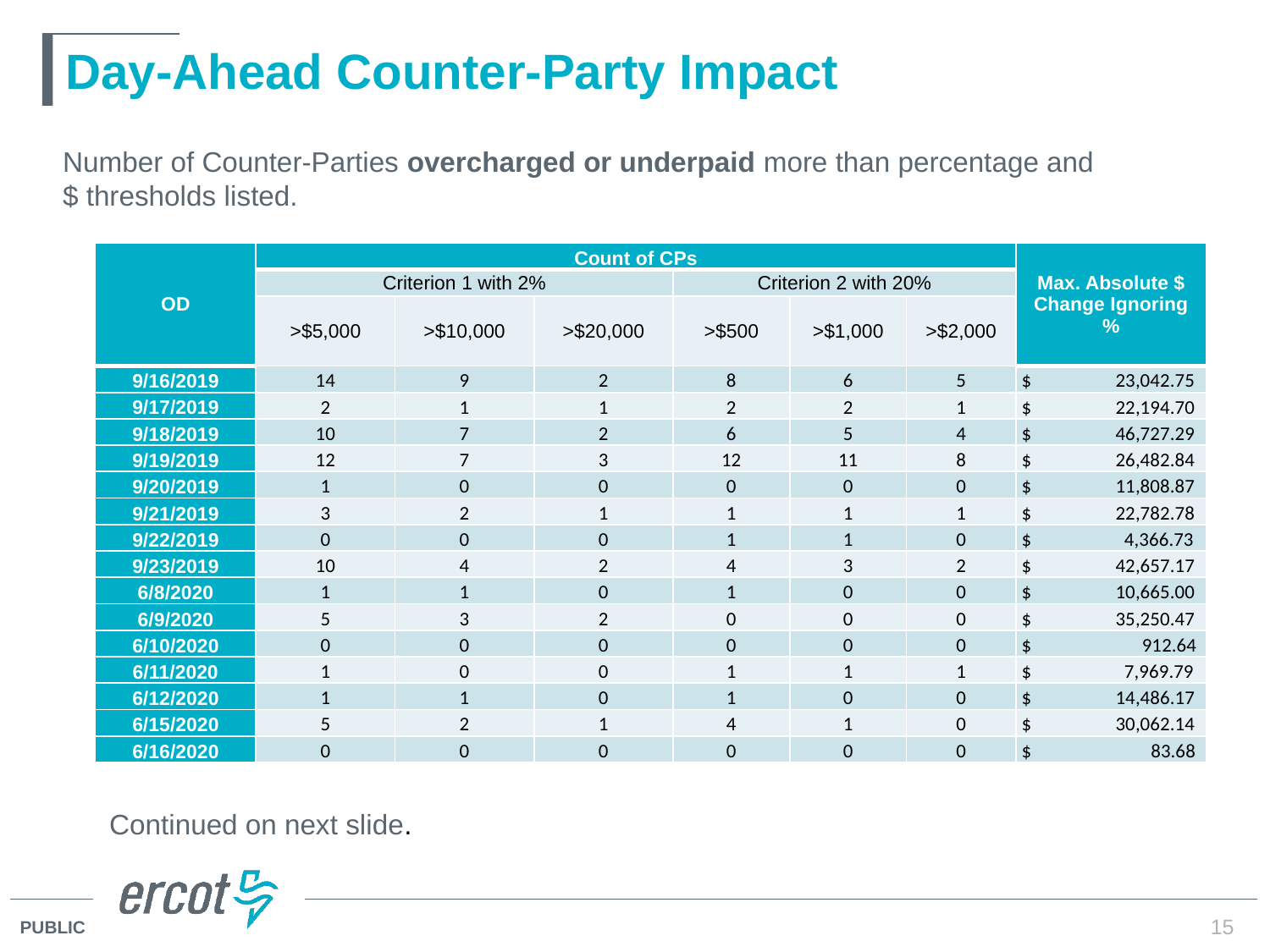

# Day-Ahead Counter-Party Impact
Number of Counter-Parties overcharged or underpaid more than percentage and $ thresholds listed.
| OD | Count of CPs |  |  |  |  |  | Max. Absolute $ Change Ignoring % |
| --- | --- | --- | --- | --- | --- | --- | --- |
|  | Criterion 1 with 2% |  |  | Criterion 2 with 20% |  |  |  |
|  | >$5,000 | >$10,000 | >$20,000 | >$500 | >$1,000 | >$2,000 |  |
| 9/16/2019 | 14 | 9 | 2 | 8 | 6 | 5 | $ 23,042.75 |
| 9/17/2019 | 2 | 1 | 1 | 2 | 2 | 1 | $ 22,194.70 |
| 9/18/2019 | 10 | 7 | 2 | 6 | 5 | 4 | $ 46,727.29 |
| 9/19/2019 | 12 | 7 | 3 | 12 | 11 | 8 | $ 26,482.84 |
| 9/20/2019 | 1 | 0 | 0 | 0 | 0 | 0 | $ 11,808.87 |
| 9/21/2019 | 3 | 2 | 1 | 1 | 1 | 1 | $ 22,782.78 |
| 9/22/2019 | 0 | 0 | 0 | 1 | 1 | 0 | $ 4,366.73 |
| 9/23/2019 | 10 | 4 | 2 | 4 | 3 | 2 | $ 42,657.17 |
| 6/8/2020 | 1 | 1 | 0 | 1 | 0 | 0 | $ 10,665.00 |
| 6/9/2020 | 5 | 3 | 2 | 0 | 0 | 0 | $ 35,250.47 |
| 6/10/2020 | 0 | 0 | 0 | 0 | 0 | 0 | $ 912.64 |
| 6/11/2020 | 1 | 0 | 0 | 1 | 1 | 1 | $ 7,969.79 |
| 6/12/2020 | 1 | 1 | 0 | 1 | 0 | 0 | $ 14,486.17 |
| 6/15/2020 | 5 | 2 | 1 | 4 | 1 | 0 | $ 30,062.14 |
| 6/16/2020 | 0 | 0 | 0 | 0 | 0 | 0 | $ 83.68 |
Continued on next slide.
15